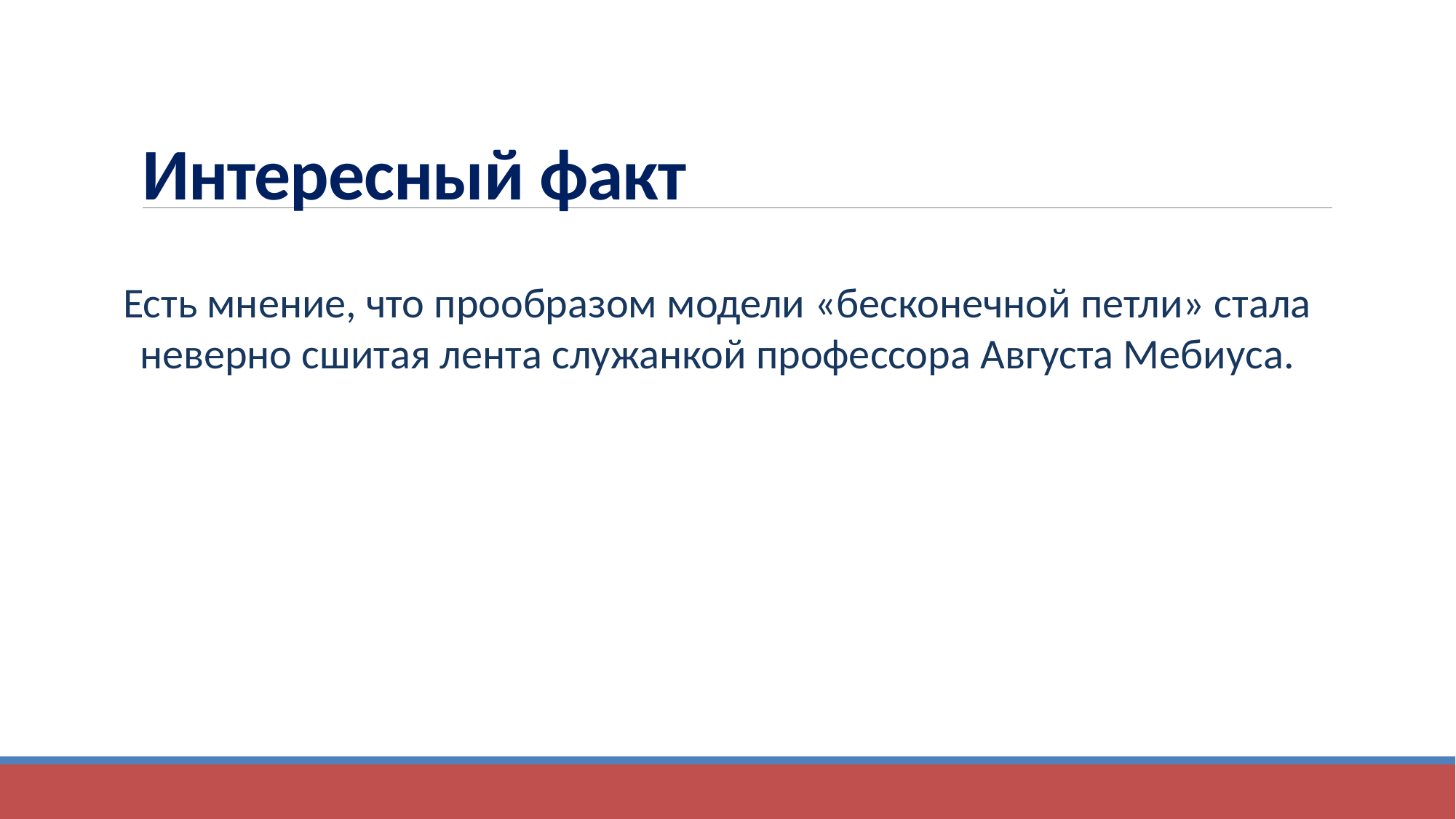

# Интересный факт
Есть мнение, что прообразом модели «бесконечной петли» стала неверно сшитая лента служанкой профессора Августа Мебиуса.